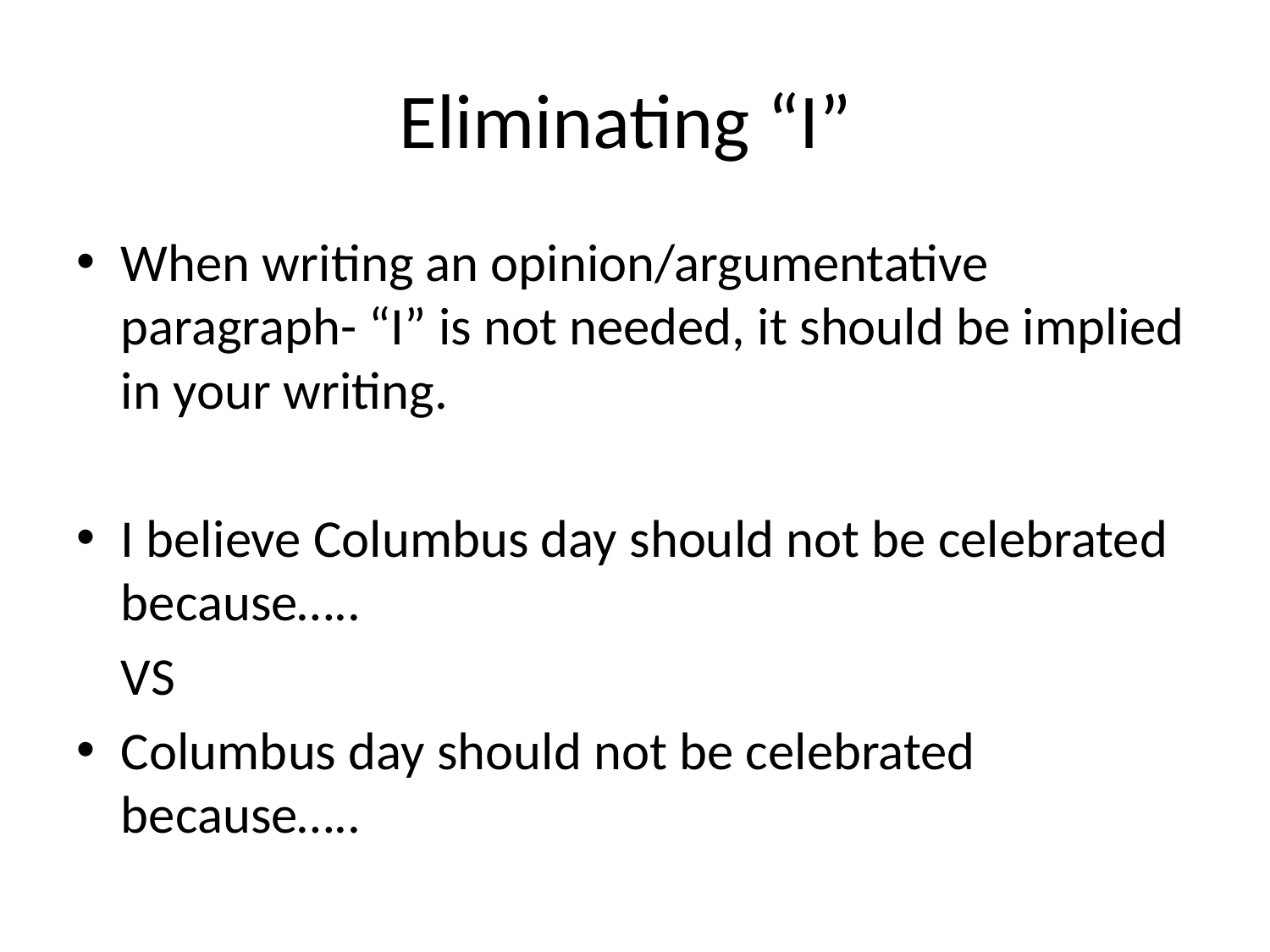

# Eliminating “I”
When writing an opinion/argumentative paragraph- “I” is not needed, it should be implied in your writing.

I believe Columbus day should not be celebrated because…..
					VS
Columbus day should not be celebrated because…..